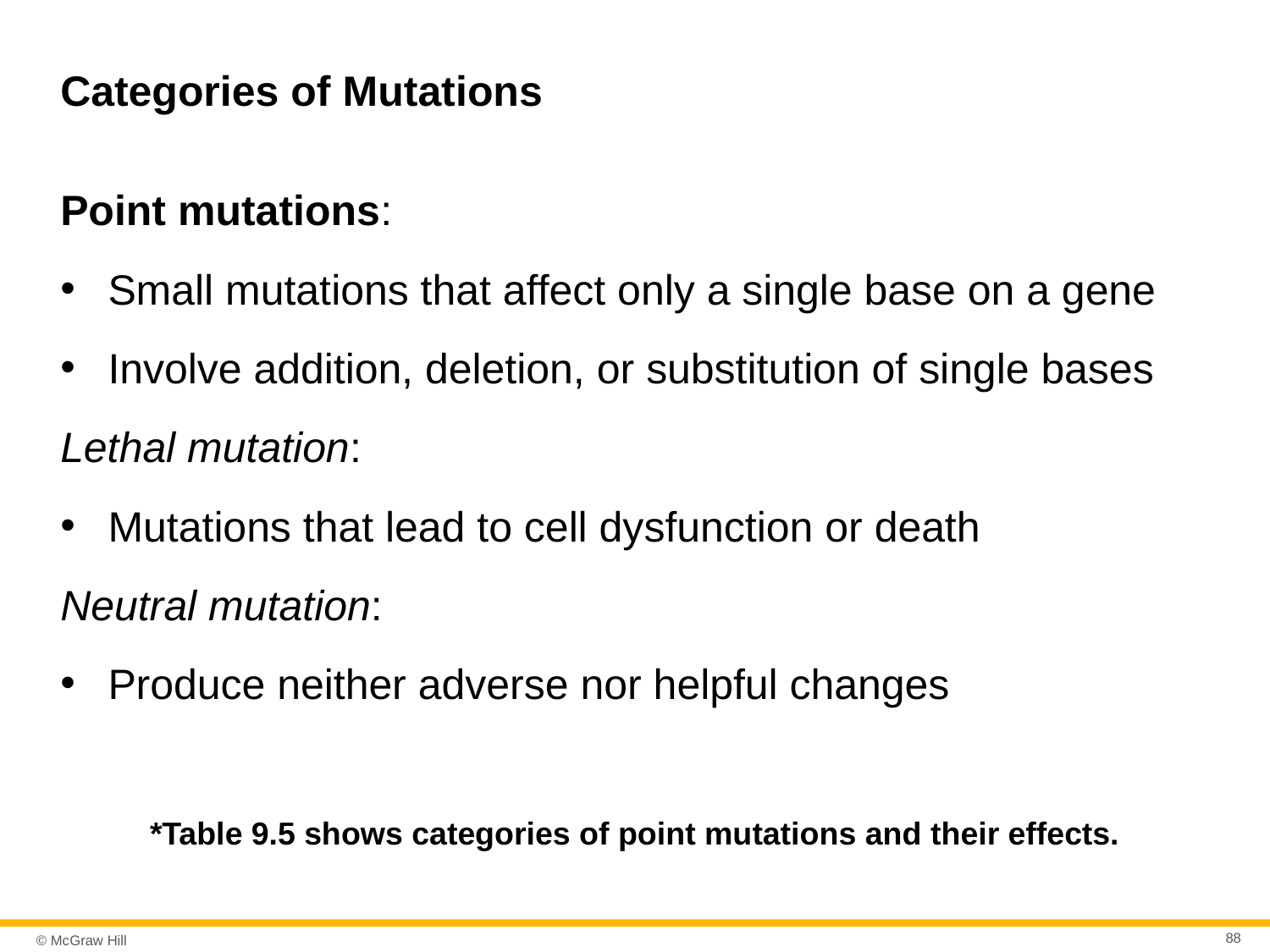

# Categories of Mutations
Point mutations:
Small mutations that affect only a single base on a gene
Involve addition, deletion, or substitution of single bases
Lethal mutation:
Mutations that lead to cell dysfunction or death
Neutral mutation:
Produce neither adverse nor helpful changes
*Table 9.5 shows categories of point mutations and their effects.